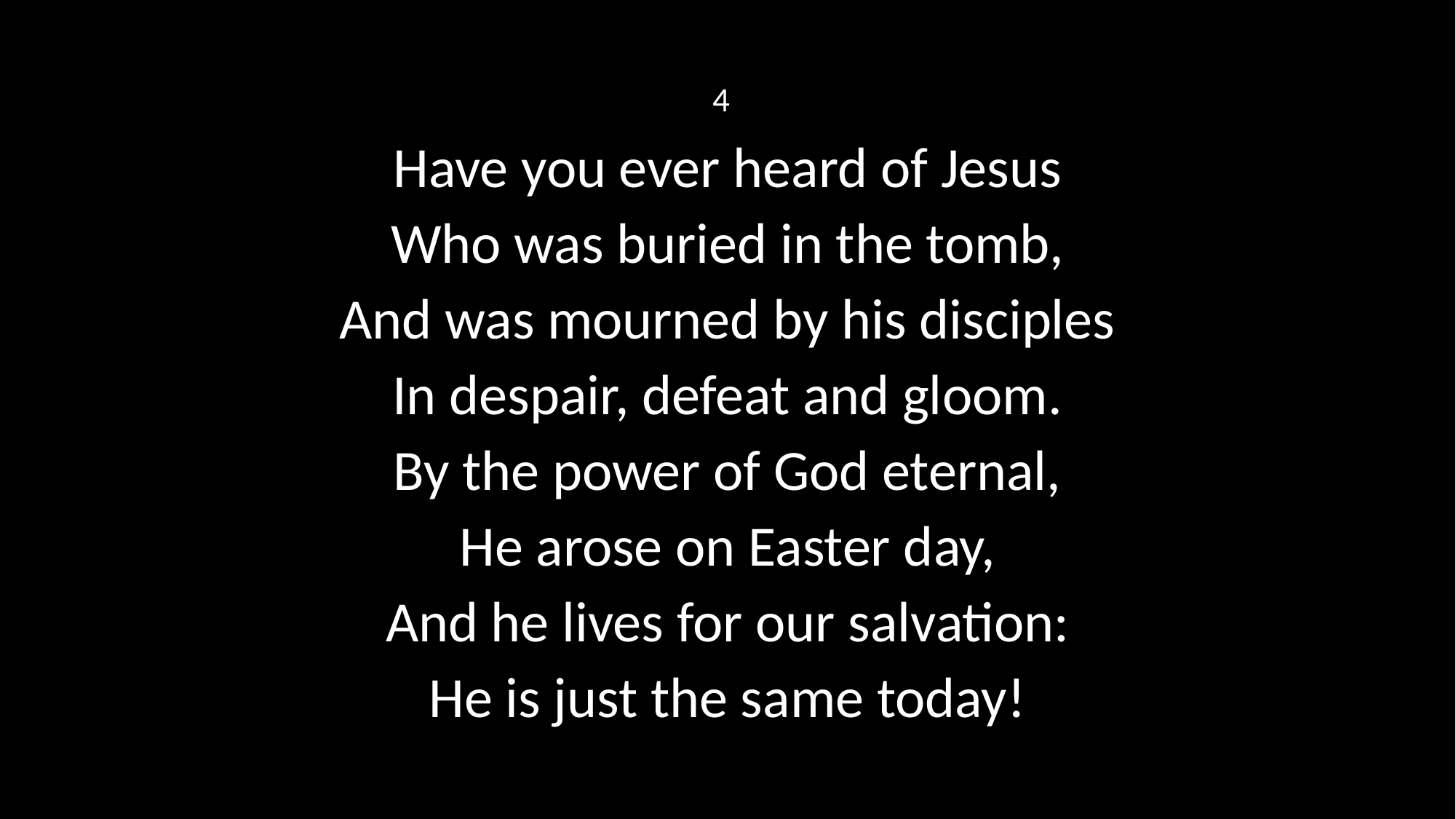

4
Have you ever heard of Jesus
Who was buried in the tomb,
And was mourned by his disciples
In despair, defeat and gloom.
By the power of God eternal,
He arose on Easter day,
And he lives for our salvation:
He is just the same today!